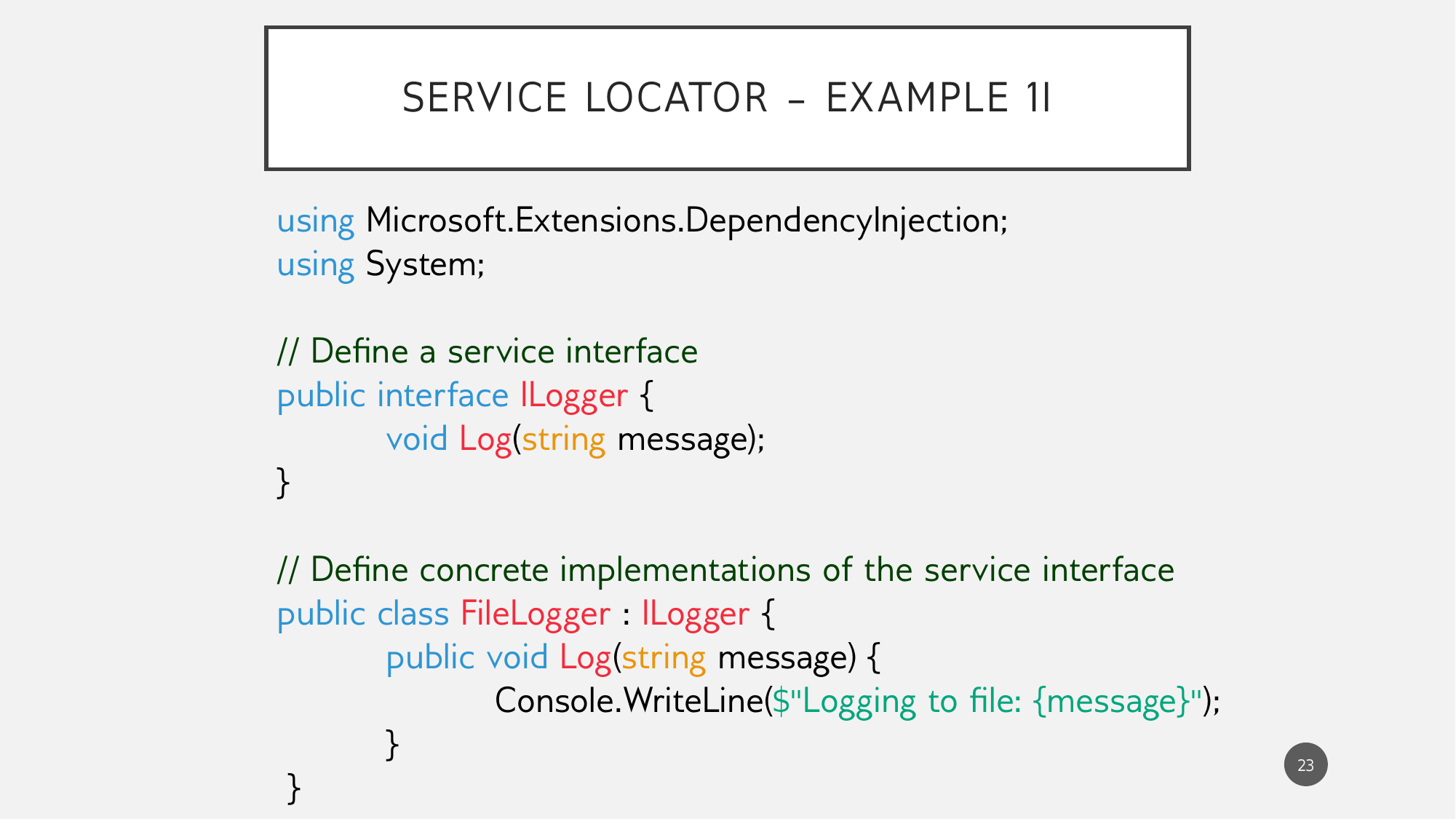

# Service Locator – EXAMPLE 1I

using Microsoft.Extensions.DependencyInjection;
using System;

// Define a service interface
public interface ILogger {
	void Log(string message);
}

// Define concrete implementations of the service interface
public class FileLogger : ILogger {
	public void Log(string message) {
		Console.WriteLine($"Logging to file: {message}");
	}
 }
23